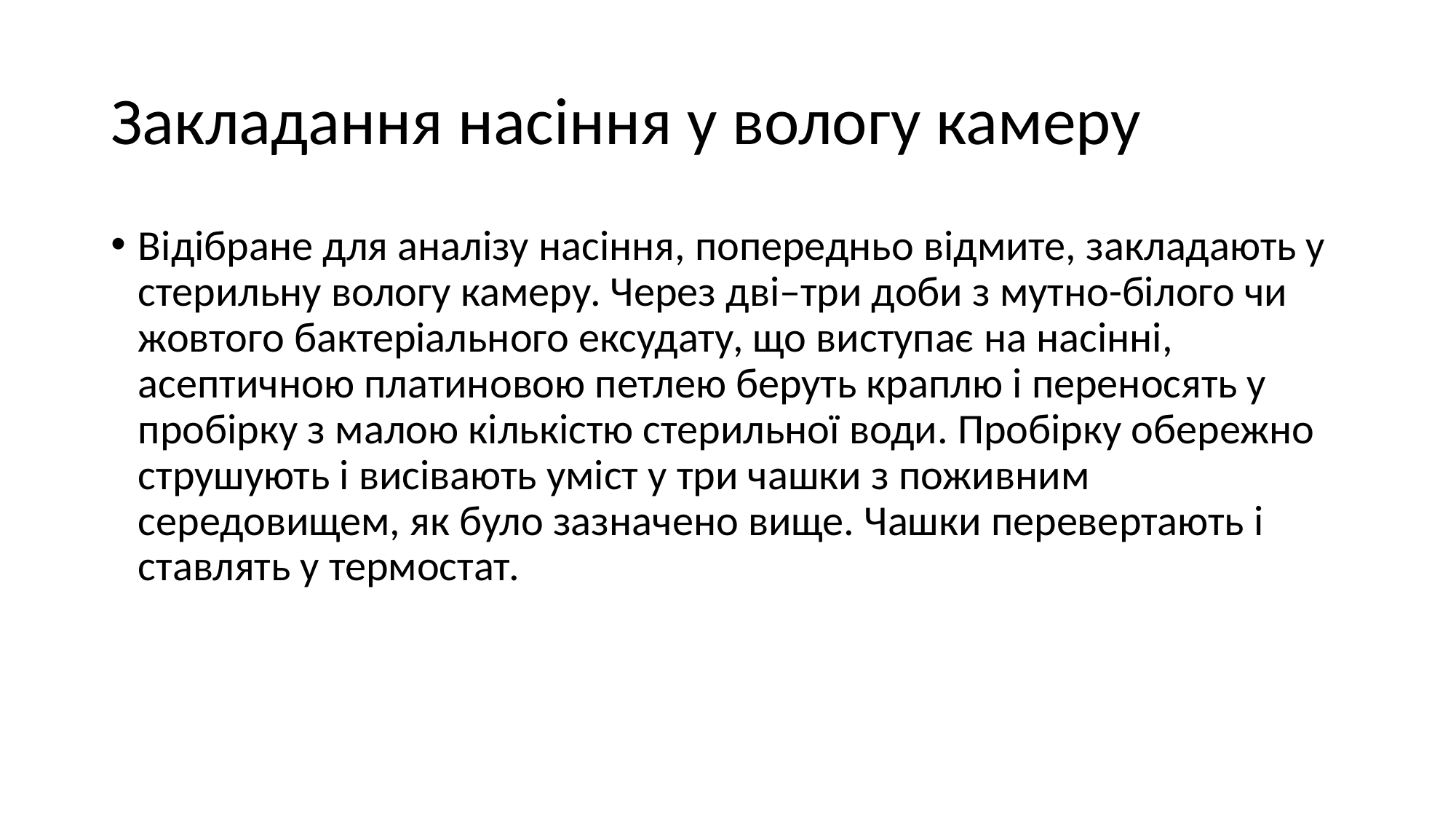

# Закладання насіння у вологу камеру
Відібране для аналізу насіння, попередньо відмите, закладають у стерильну вологу камеру. Через дві–три доби з мутно-білого чи жовтого бактеріального ексудату, що виступає на насінні, асептичною платиновою петлею беруть краплю і переносять у пробірку з малою кількістю стерильної води. Пробірку обережно струшують і висівають уміст у три чашки з поживним середовищем, як було зазначено вище. Чашки перевертають і ставлять у термостат.